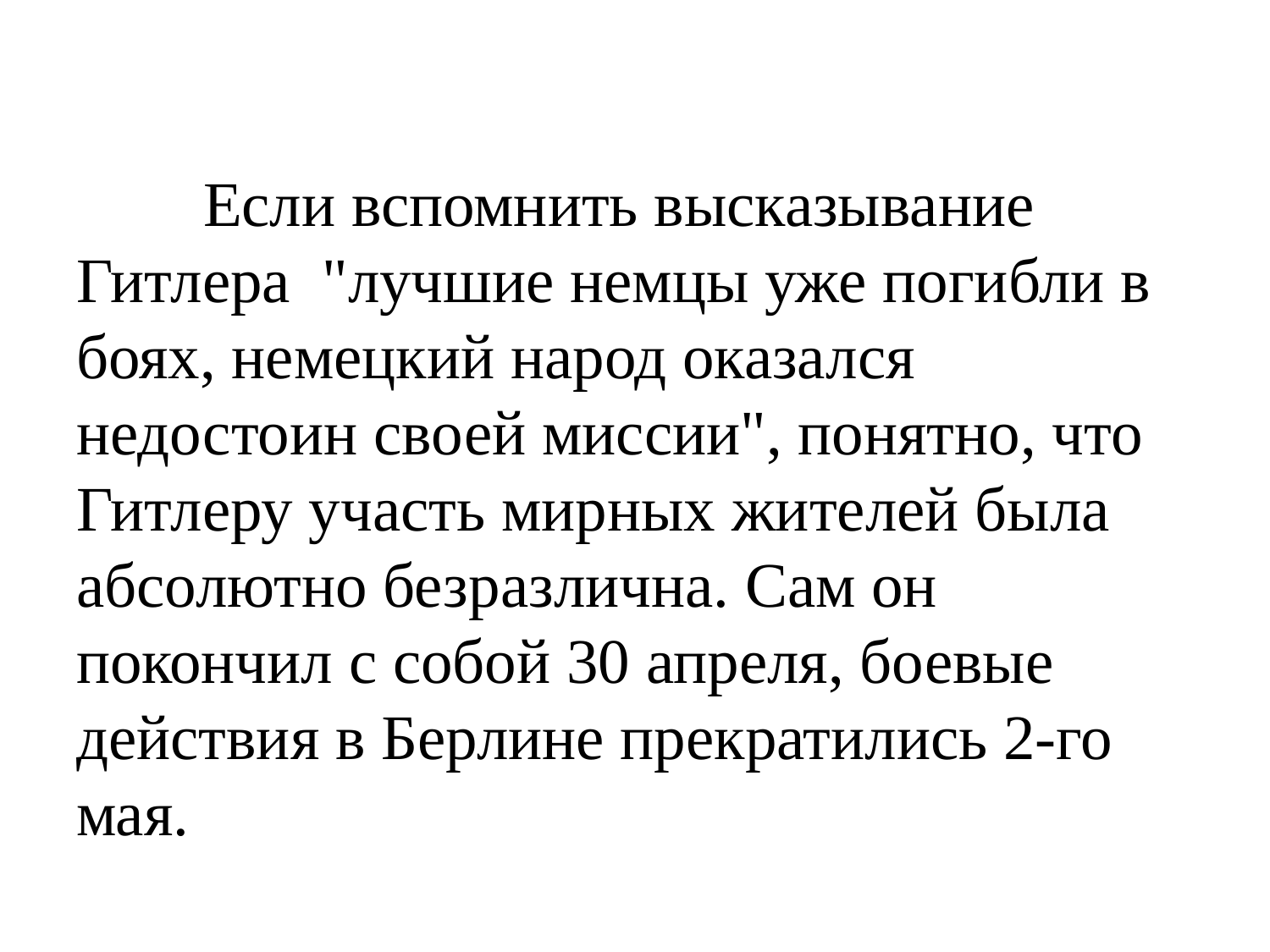

#
	Если вспомнить высказывание Гитлера  "лучшие немцы уже погибли в боях, немецкий народ оказался недостоин своей миссии", понятно, что Гитлеру участь мирных жителей была абсолютно безразлична. Сам он покончил с собой 30 апреля, боевые действия в Берлине прекратились 2-го мая.